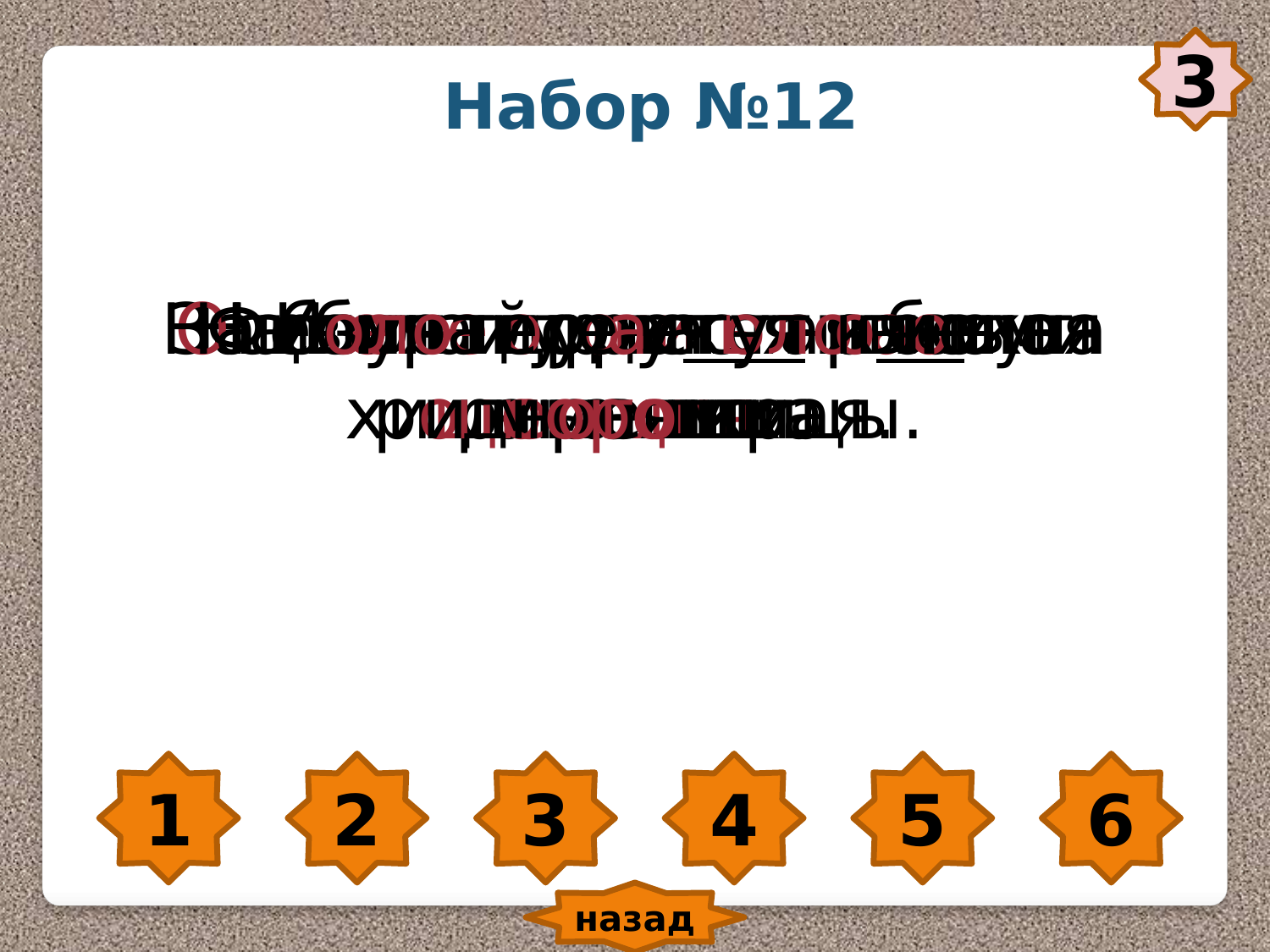

3
Набор №12
Зацвела душистая белая акация.
На берегу ручья растут ромашки.
Осетия гордится своими героями.
Филин и сова – ночные хищные птицы.
Изучайте экологию родного края.
На болоте растут клюква и морошка.
1
2
3
4
5
6
назад